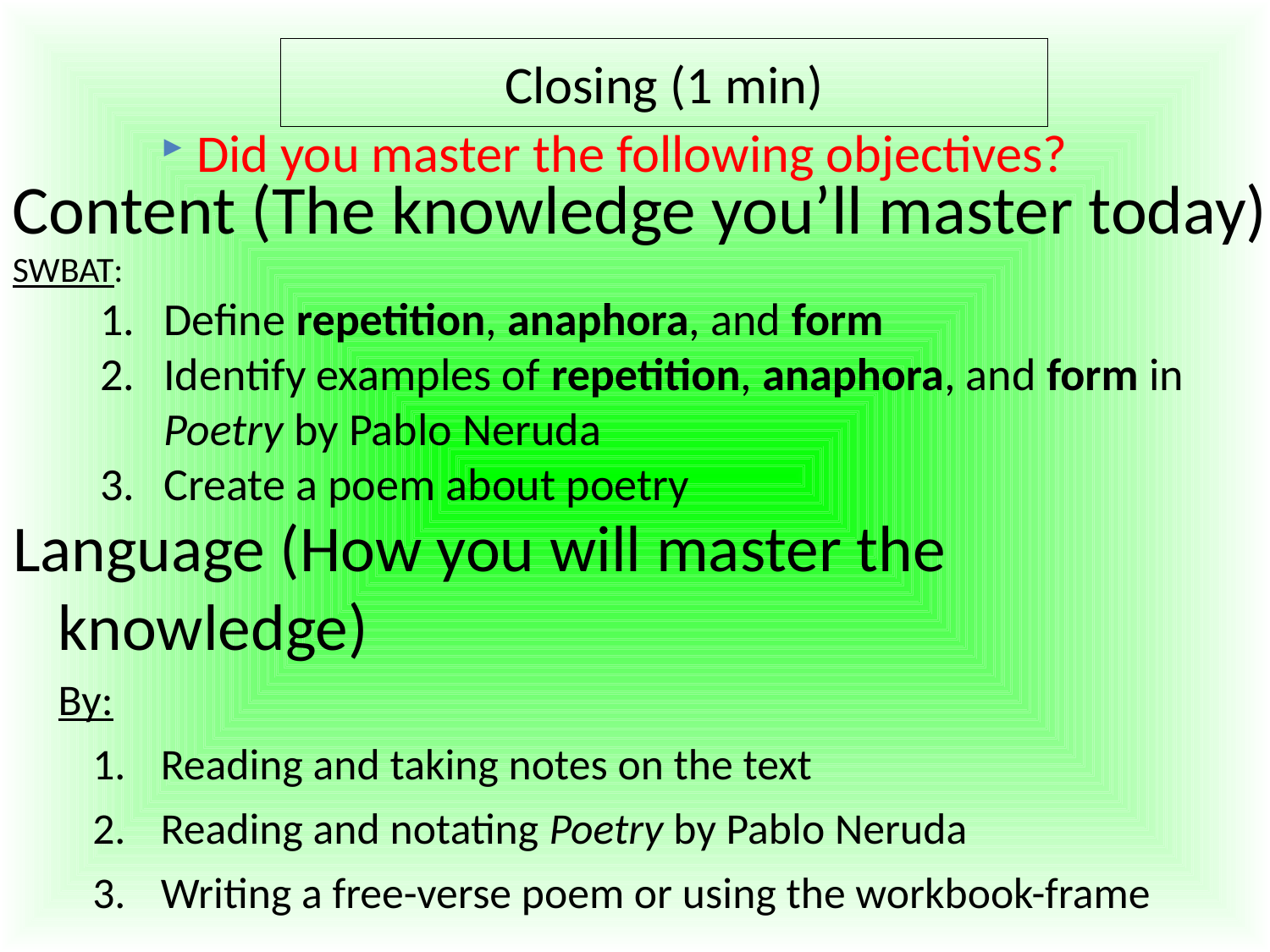

Content (The knowledge you’ll master today)
SWBAT:
Create rough draft classroom norms for 10 different situations
Create class-wide final-draft classroom norms for 10 different situations
Define the word “norm” and explain why it is important to have norms

# Closing (1 min)
Did you master the following objectives?
Content (The knowledge you’ll master today)
SWBAT:
Define repetition, anaphora, and form
Identify examples of repetition, anaphora, and form in Poetry by Pablo Neruda
Create a poem about poetry

Language (How you will master the knowledge)
	By:
Reading and taking notes on the text
Reading and notating Poetry by Pablo Neruda
Writing a free-verse poem or using the workbook-frame